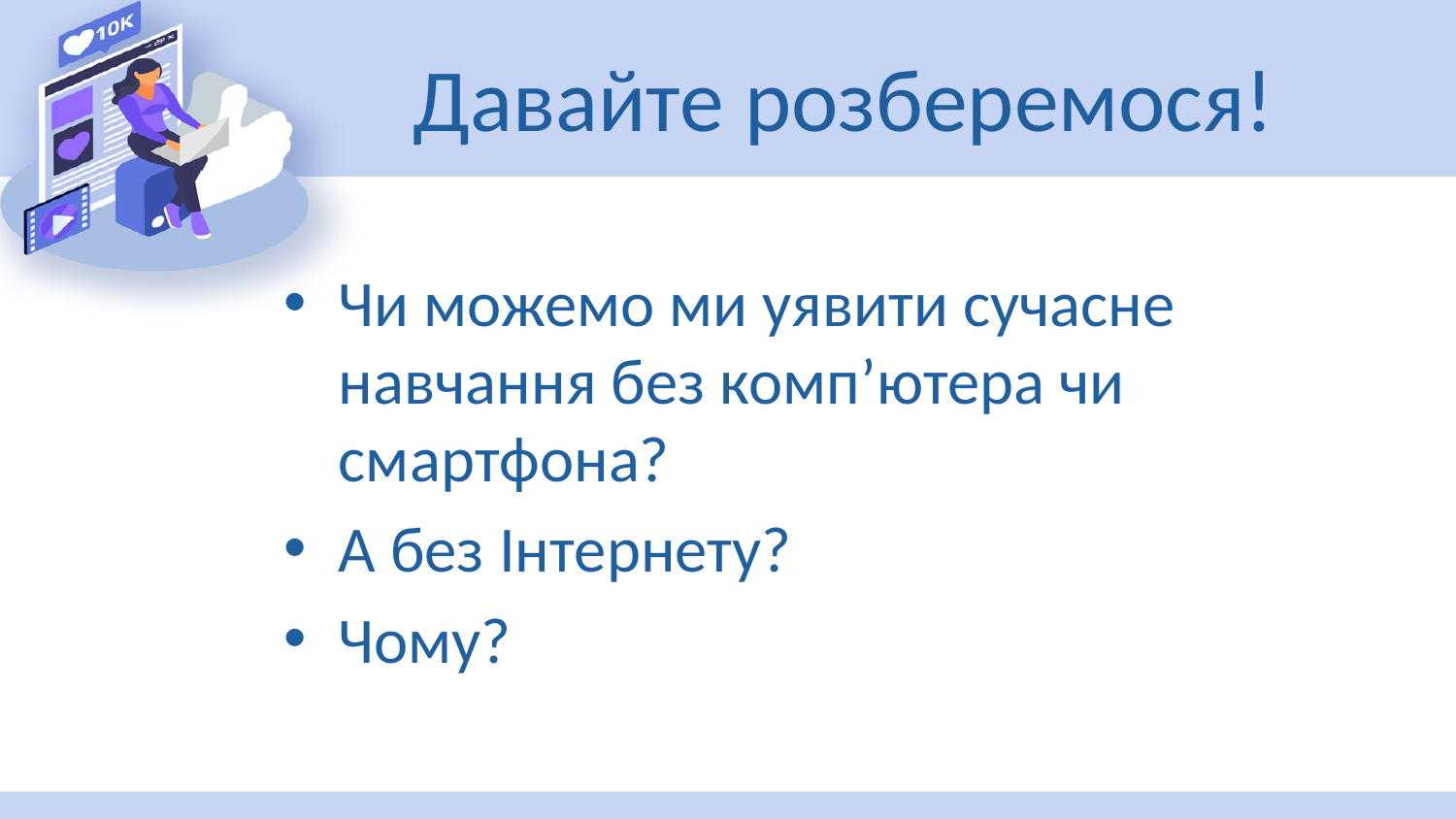

# Давайте розберемося!
Чи можемо ми уявити сучасне навчання без комп’ютера чи смартфона?
А без Інтернету?
Чому?